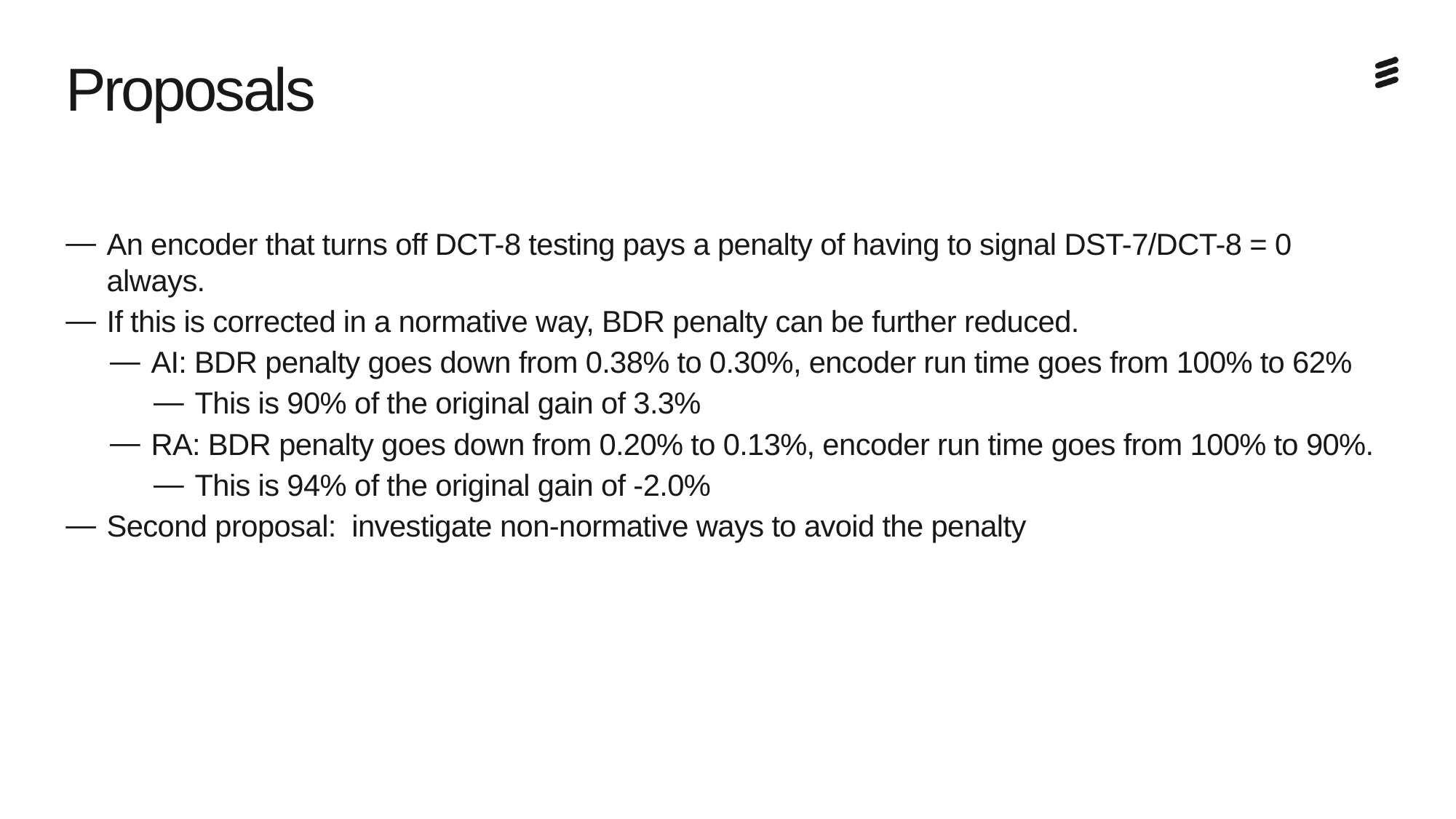

# Proposals
An encoder that turns off DCT-8 testing pays a penalty of having to signal DST-7/DCT-8 = 0 always.
If this is corrected in a normative way, BDR penalty can be further reduced.
AI: BDR penalty goes down from 0.38% to 0.30%, encoder run time goes from 100% to 62%
This is 90% of the original gain of 3.3%
RA: BDR penalty goes down from 0.20% to 0.13%, encoder run time goes from 100% to 90%.
This is 94% of the original gain of -2.0%
Second proposal:  investigate non-normative ways to avoid the penalty